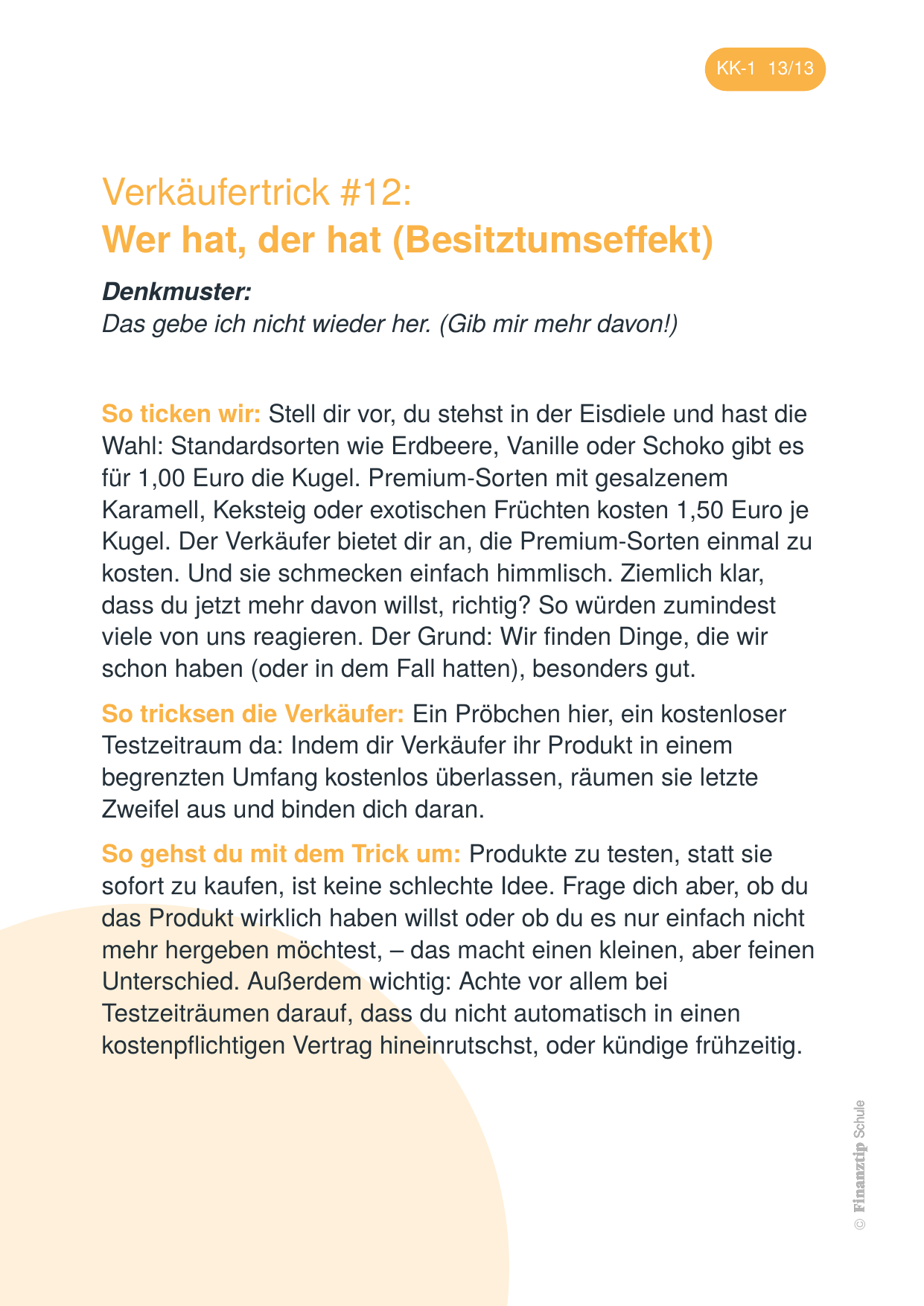

Verkäufertrick #12:
Wer hat, der hat (Besitztumseffekt)
Denkmuster:
Das gebe ich nicht wieder her. (Gib mir mehr davon!)

So ticken wir: Stell dir vor, du stehst in der Eisdiele und hast die Wahl: Standardsorten wie Erdbeere, Vanille oder Schoko gibt es für 1,00 Euro die Kugel. Premium-Sorten mit gesalzenem Karamell, Keksteig oder exotischen Früchten kosten 1,50 Euro je Kugel. Der Verkäufer bietet dir an, die Premium-Sorten einmal zu kosten. Und sie schmecken einfach himmlisch. Ziemlich klar, dass du jetzt mehr davon willst, richtig? So würden zumindest viele von uns reagieren. Der Grund: Wir finden Dinge, die wir schon haben (oder in dem Fall hatten), besonders gut.
So tricksen die Verkäufer: Ein Pröbchen hier, ein kostenloser Testzeitraum da: Indem dir Verkäufer ihr Produkt in einem begrenzten Umfang kostenlos überlassen, räumen sie letzte Zweifel aus und binden dich daran.
So gehst du mit dem Trick um: Produkte zu testen, statt sie sofort zu kaufen, ist keine schlechte Idee. Frage dich aber, ob du das Produkt wirklich haben willst oder ob du es nur einfach nicht mehr hergeben möchtest, – das macht einen kleinen, aber feinen Unterschied. Außerdem wichtig: Achte vor allem bei Testzeiträumen darauf, dass du nicht automatisch in einen kostenpflichtigen Vertrag hineinrutschst, oder kündige frühzeitig.